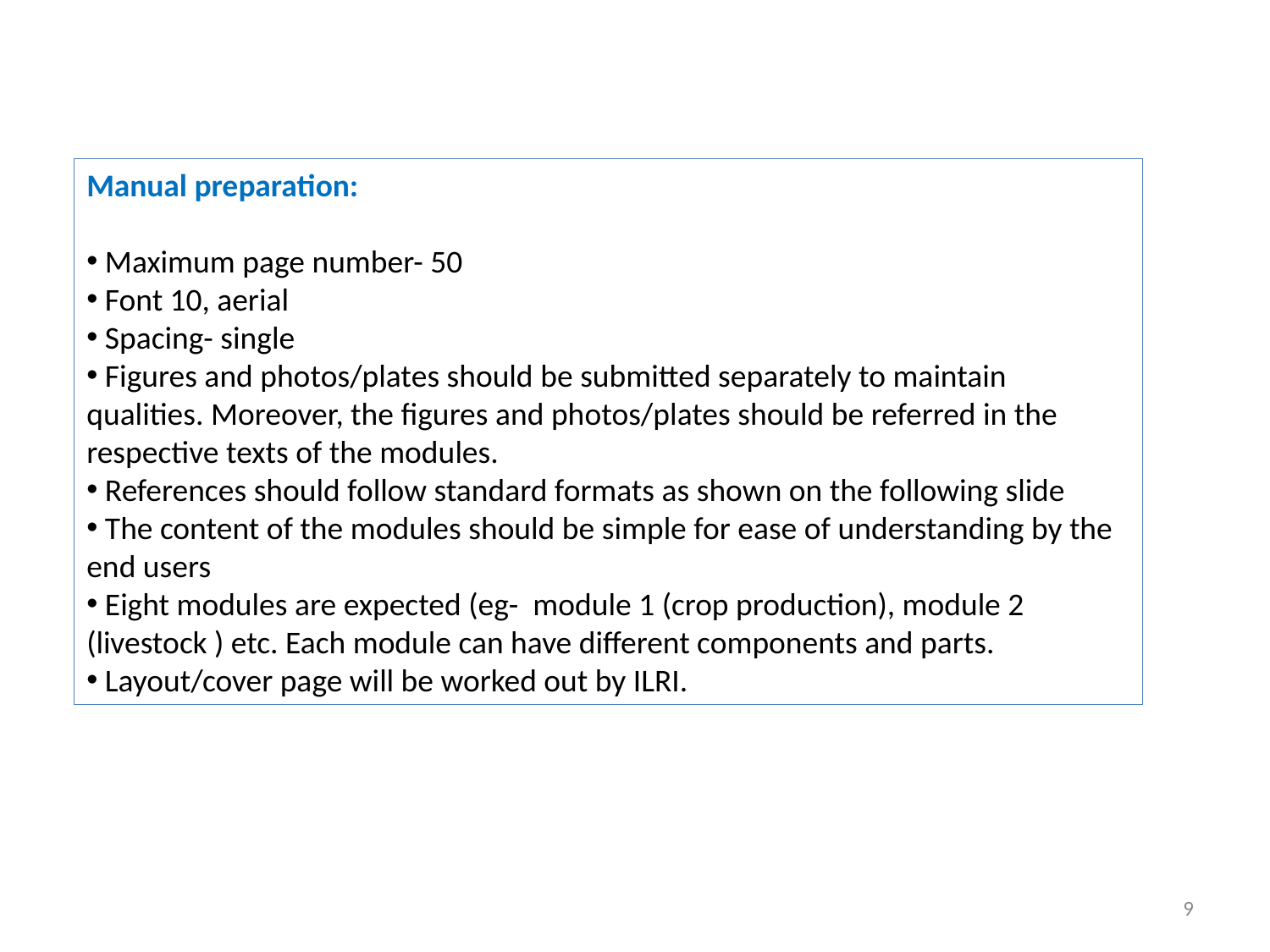

Manual preparation:

 Maximum page number- 50
 Font 10, aerial
 Spacing- single
 Figures and photos/plates should be submitted separately to maintain qualities. Moreover, the figures and photos/plates should be referred in the respective texts of the modules.
 References should follow standard formats as shown on the following slide
 The content of the modules should be simple for ease of understanding by the end users
 Eight modules are expected (eg-  module 1 (crop production), module 2 (livestock ) etc. Each module can have different components and parts.
 Layout/cover page will be worked out by ILRI.
9